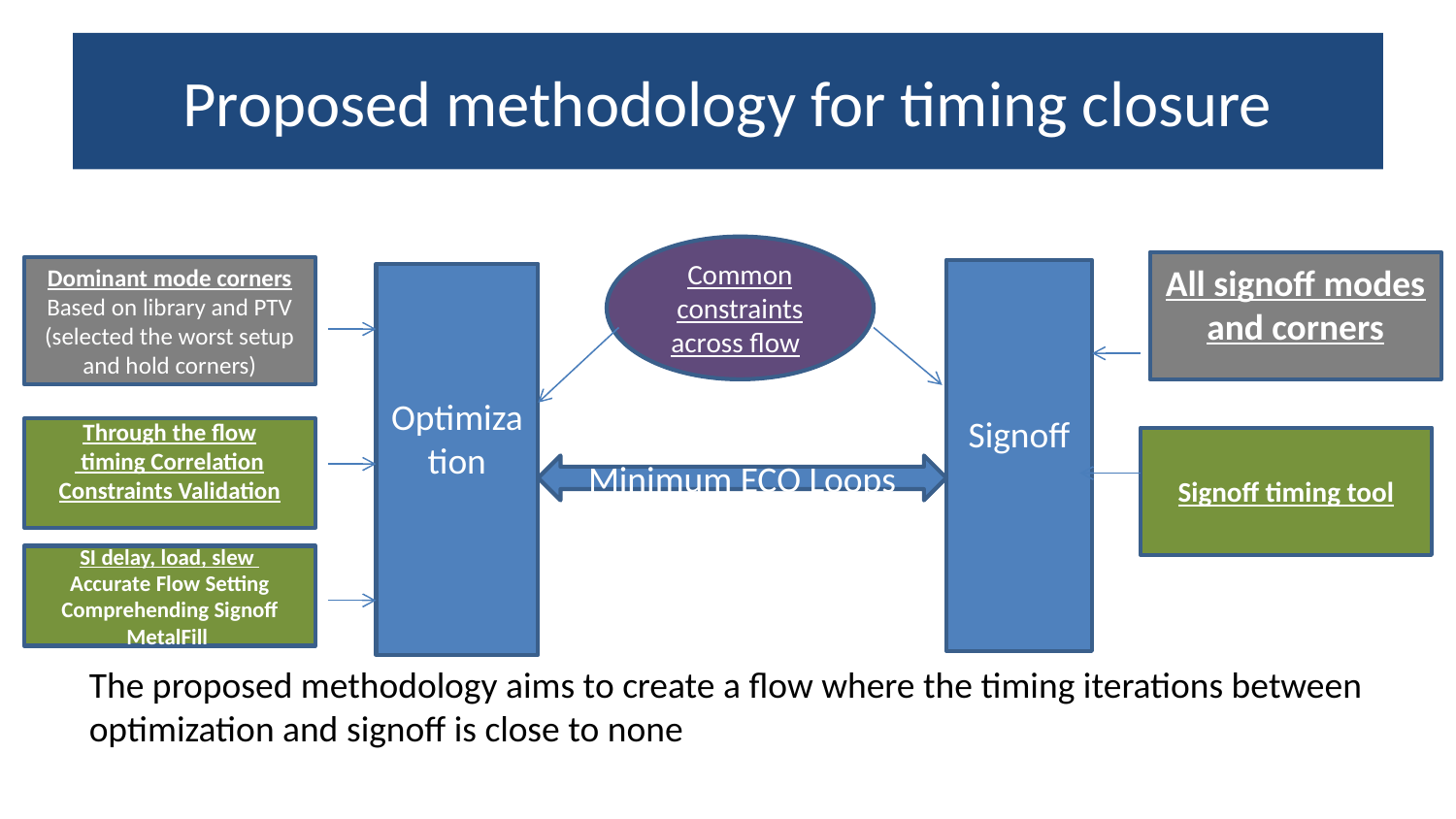

# Proposed methodology for timing closure
Common constraints across flow
All signoff modes and corners

Dominant mode corners
Based on library and PTV (selected the worst setup and hold corners)
Signoff

Optimization

Through the flow
 timing Correlation
Constraints Validation

Signoff timing tool
Minimum ECO Loops
SI delay, load, slew
Accurate Flow Setting
Comprehending Signoff MetalFill
The proposed methodology aims to create a flow where the timing iterations between optimization and signoff is close to none